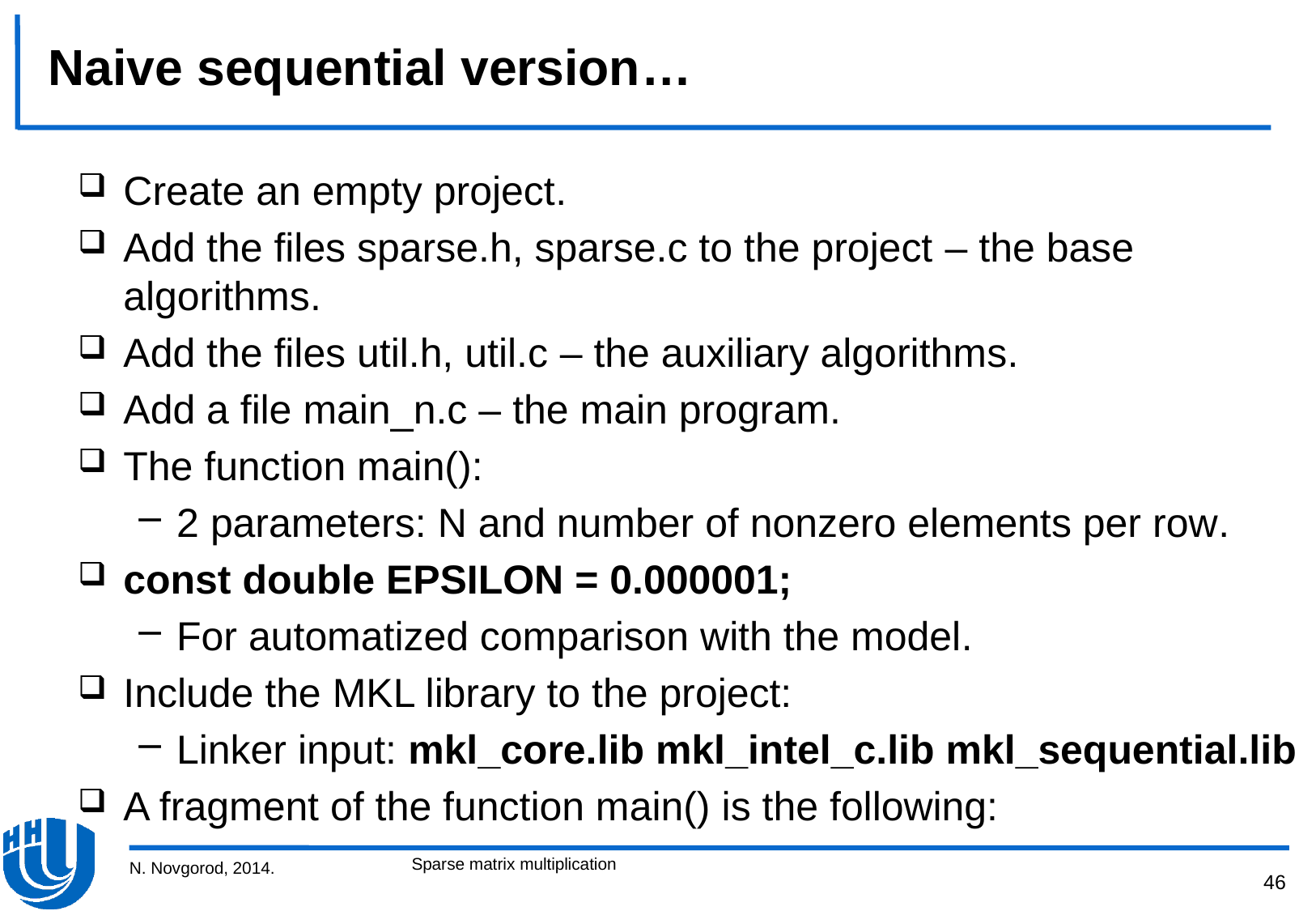

# Naive sequential version…
Create an empty project.
Add the files sparse.h, sparse.c to the project – the base algorithms.
Add the files util.h, util.c – the auxiliary algorithms.
Add a file main_n.c – the main program.
The function main():
2 parameters: N and number of nonzero elements per row.
const double EPSILON = 0.000001;
For automatized comparison with the model.
Include the MKL library to the project:
Linker input: mkl_core.lib mkl_intel_c.lib mkl_sequential.lib
A fragment of the function main() is the following:

Sparse matrix multiplication
N. Novgorod, 2014.
46